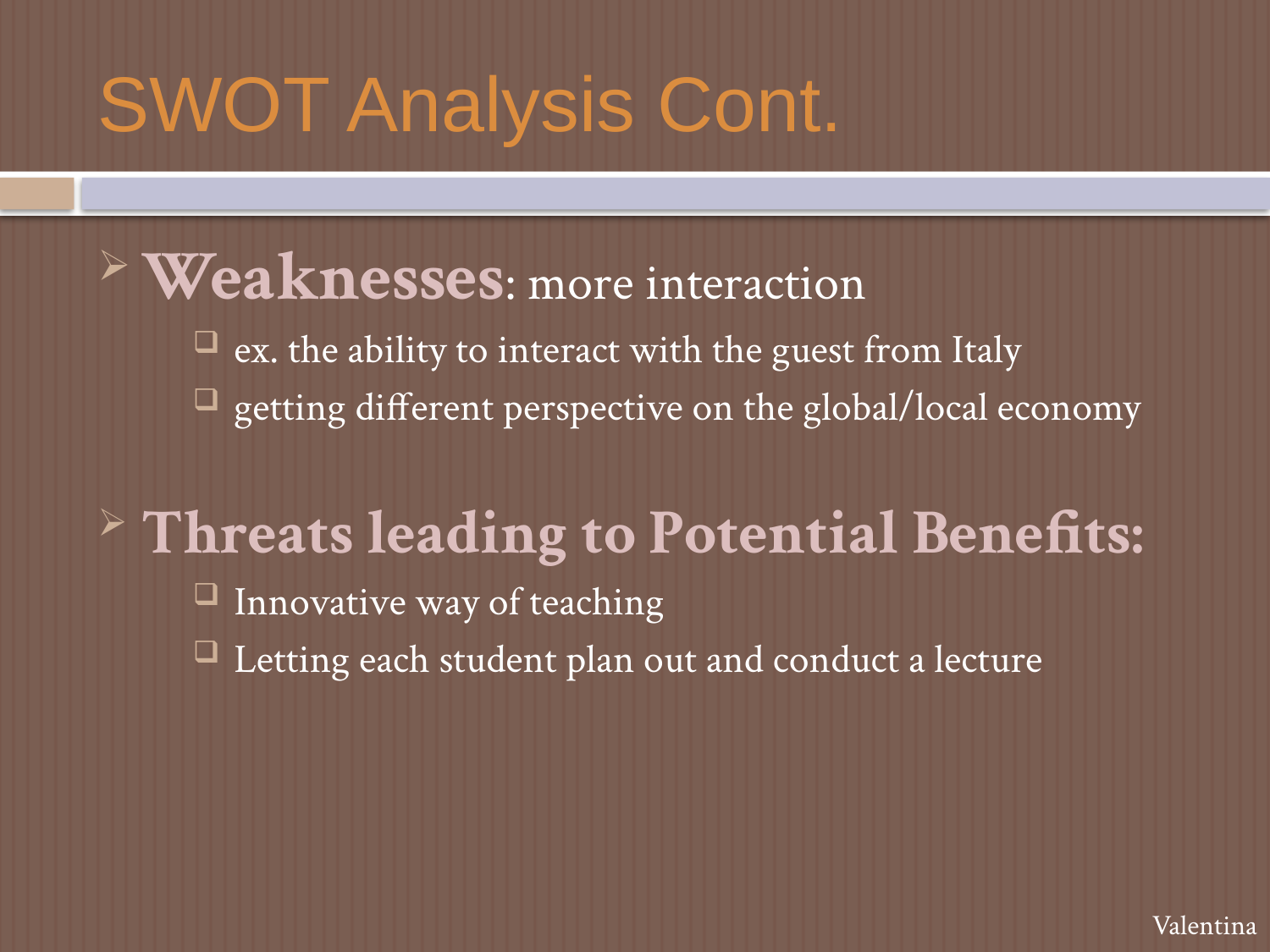

# SWOT Analysis Cont.
Weaknesses: more interaction
 ex. the ability to interact with the guest from Italy
 getting different perspective on the global/local economy
Threats leading to Potential Benefits:
 Innovative way of teaching
 Letting each student plan out and conduct a lecture
Valentina